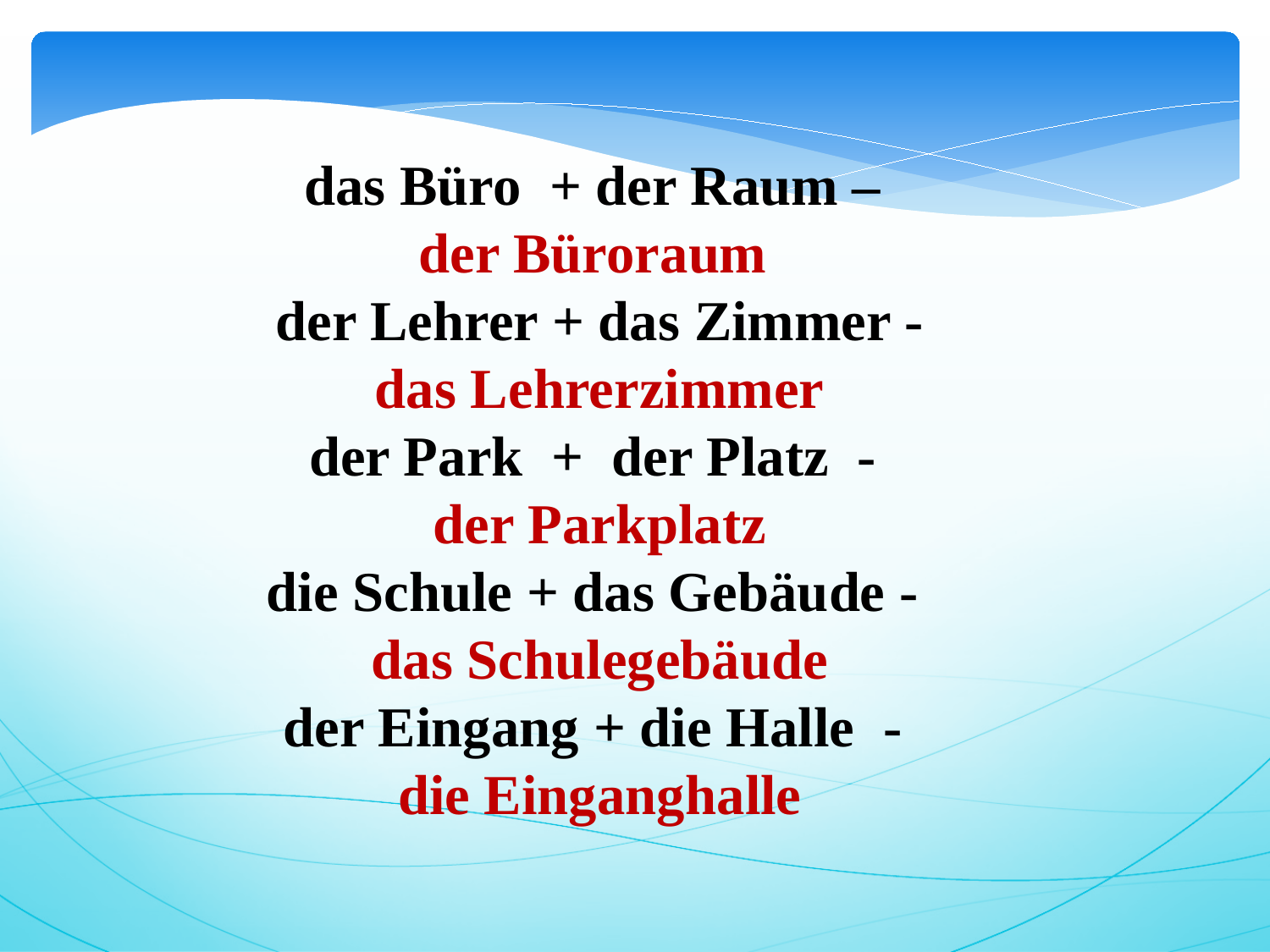

das Büro  + der Raum –
der Büroraum
der Lehrer + das Zimmer -
das Lehrerzimmer
der Park  +  der Platz  -
der Parkplatz
die Schule + das Gebäude -
das Schulegebäude
der Eingang + die Halle  -
die Einganghalle